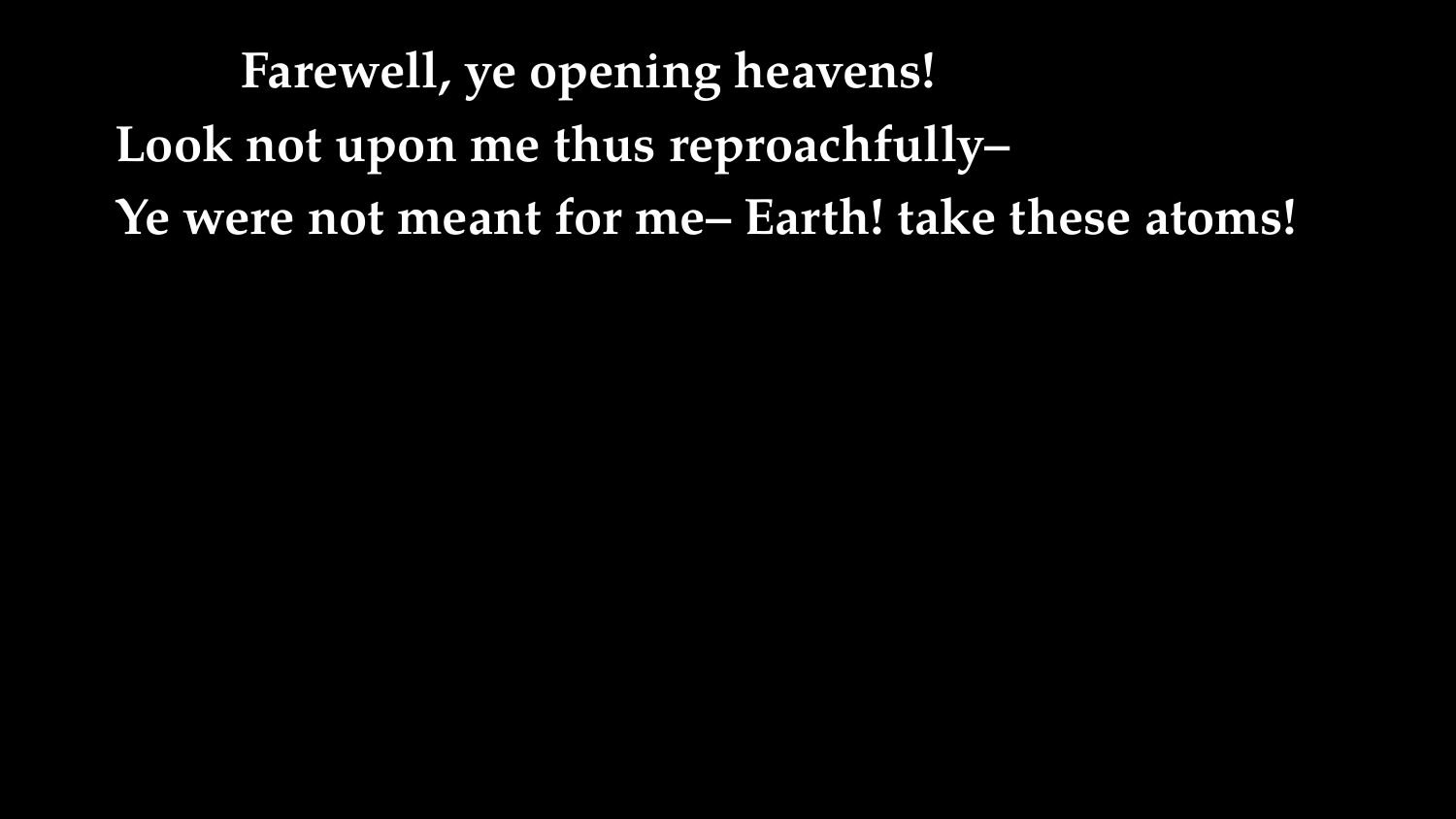

# Farewell, ye opening heavens! Look not upon me thus reproachfully– Ye were not meant for me– Earth! take these atoms!